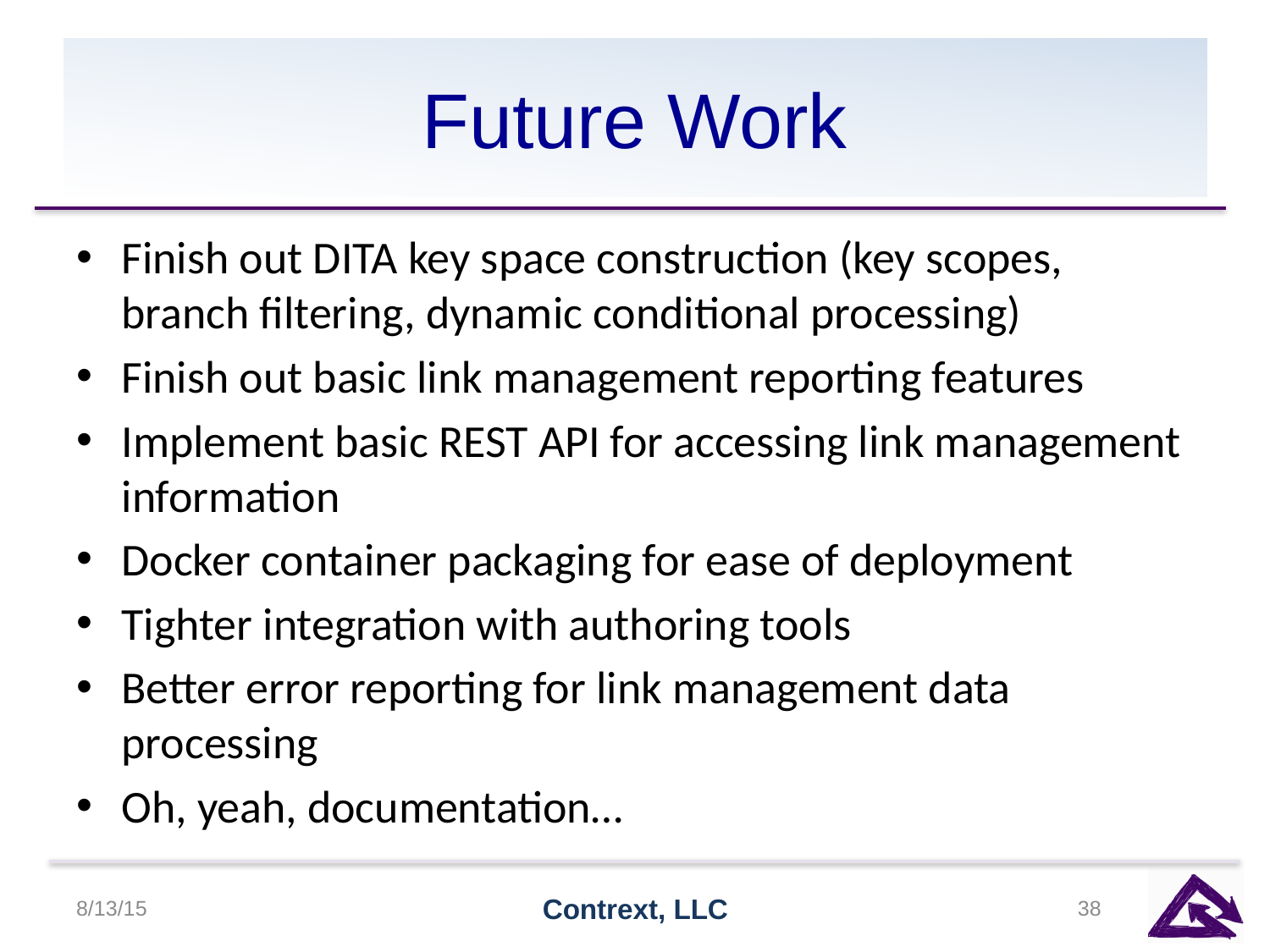

# Future Work
Finish out DITA key space construction (key scopes, branch filtering, dynamic conditional processing)
Finish out basic link management reporting features
Implement basic REST API for accessing link management information
Docker container packaging for ease of deployment
Tighter integration with authoring tools
Better error reporting for link management data processing
Oh, yeah, documentation…

8/13/15
Contrext, LLC
38